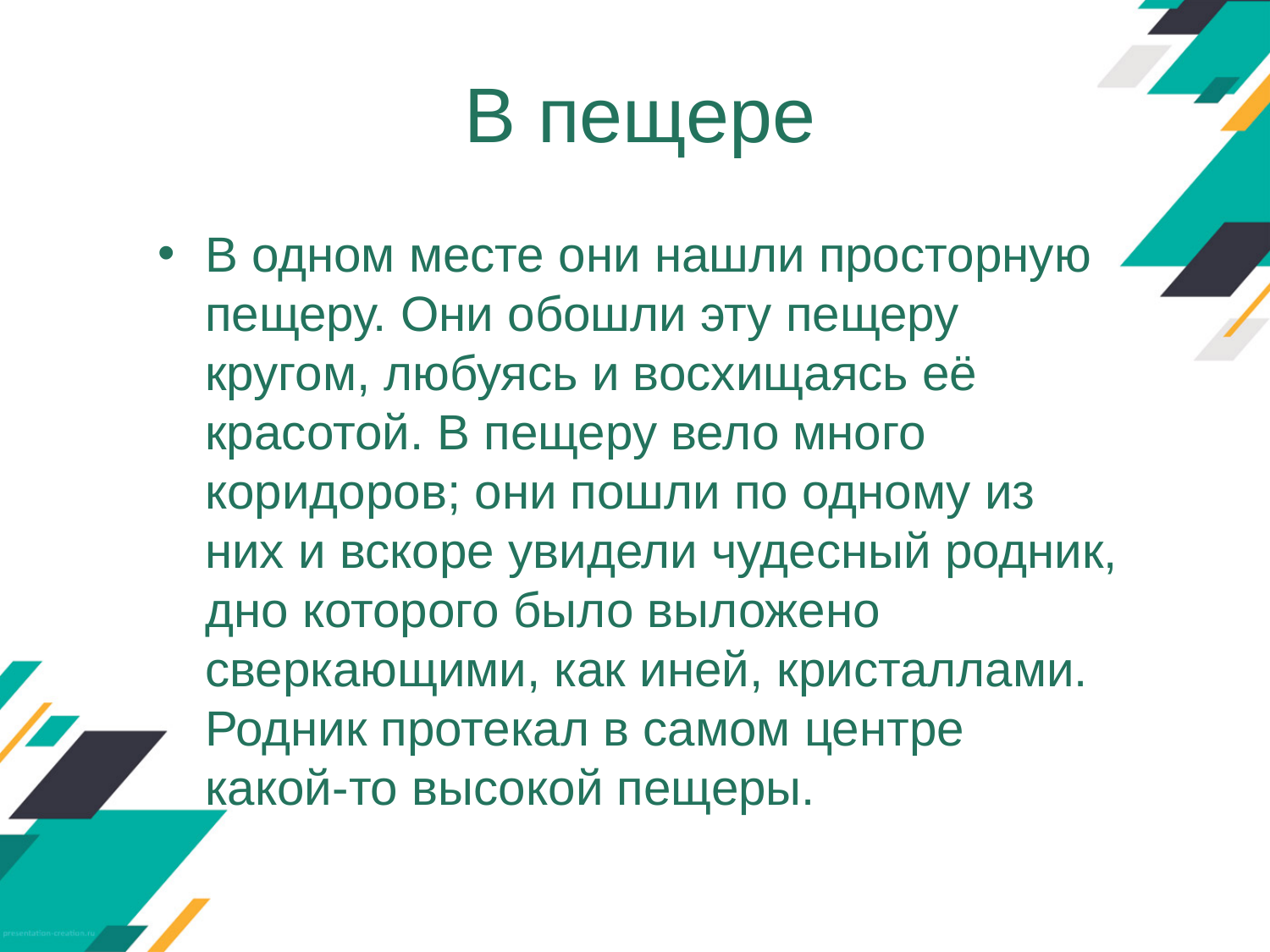

В пещере
В одном месте они нашли просторную пещеру. Они обошли эту пещеру кругом, любуясь и восхищаясь её красотой. В пещеру вело много коридоров; они пошли по одному из них и вскоре увидели чудесный родник, дно которого было выложено сверкающими, как иней, кристаллами. Родник протекал в самом центре какой-то высокой пещеры.